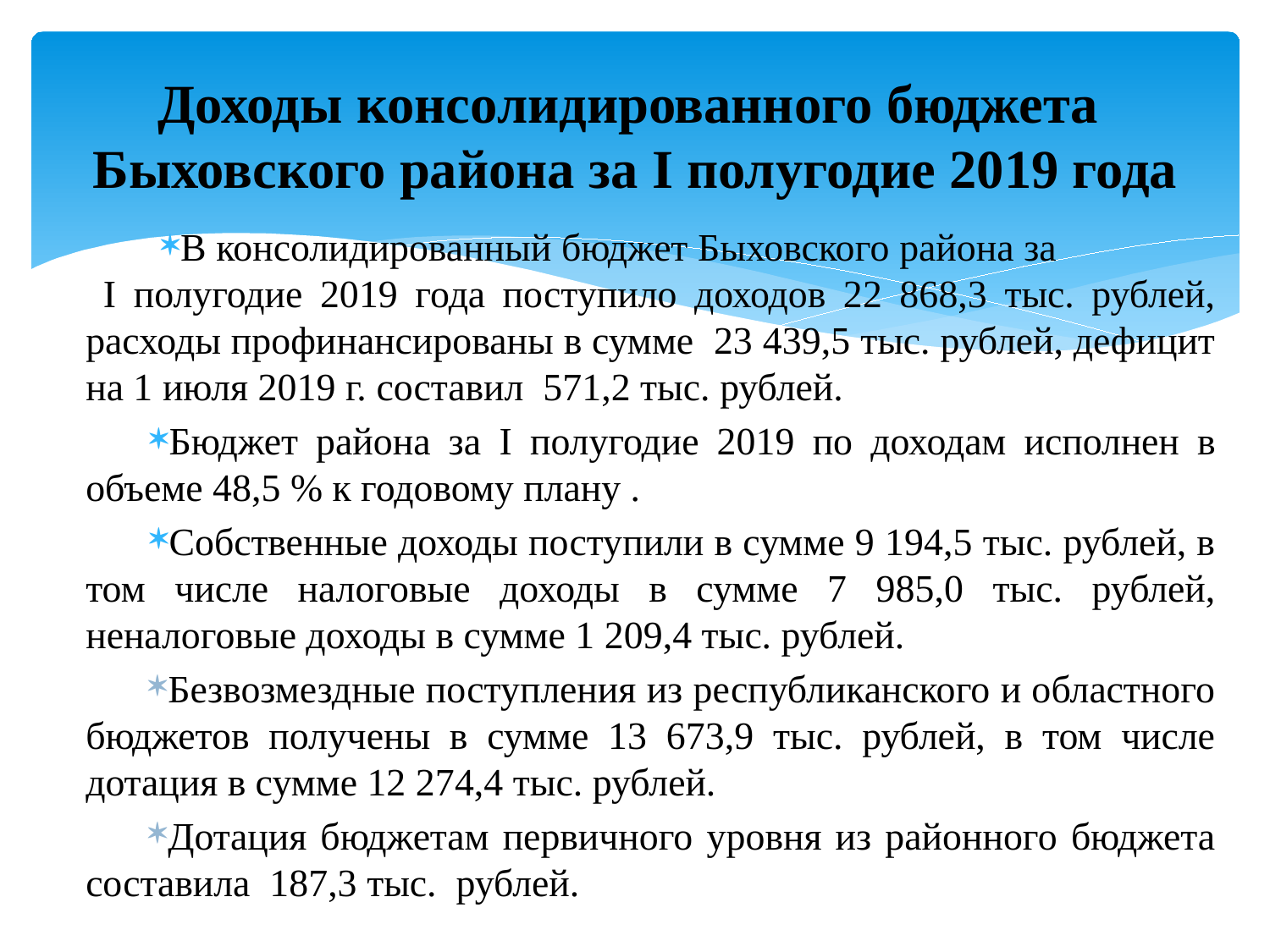

# Доходы консолидированного бюджета  Быховского района за I полугодие 2019 года
В консолидированный бюджет Быховского района за                  I полугодие 2019 года поступило доходов 22 868,3 тыс. рублей, расходы профинансированы в сумме  23 439,5 тыс. рублей, дефицит на 1 июля 2019 г. составил  571,2 тыс. рублей.
Бюджет района за I полугодие 2019 по доходам исполнен в объеме 48,5 % к годовому плану .
Собственные доходы поступили в сумме 9 194,5 тыс. рублей, в том числе налоговые доходы в сумме 7 985,0 тыс. рублей, неналоговые доходы в сумме 1 209,4 тыс. рублей.
Безвозмездные поступления из республиканского и областного бюджетов получены в сумме 13 673,9 тыс. рублей, в том числе дотация в сумме 12 274,4 тыс. рублей.
Дотация бюджетам первичного уровня из районного бюджета составила  187,3 тыс.  рублей.